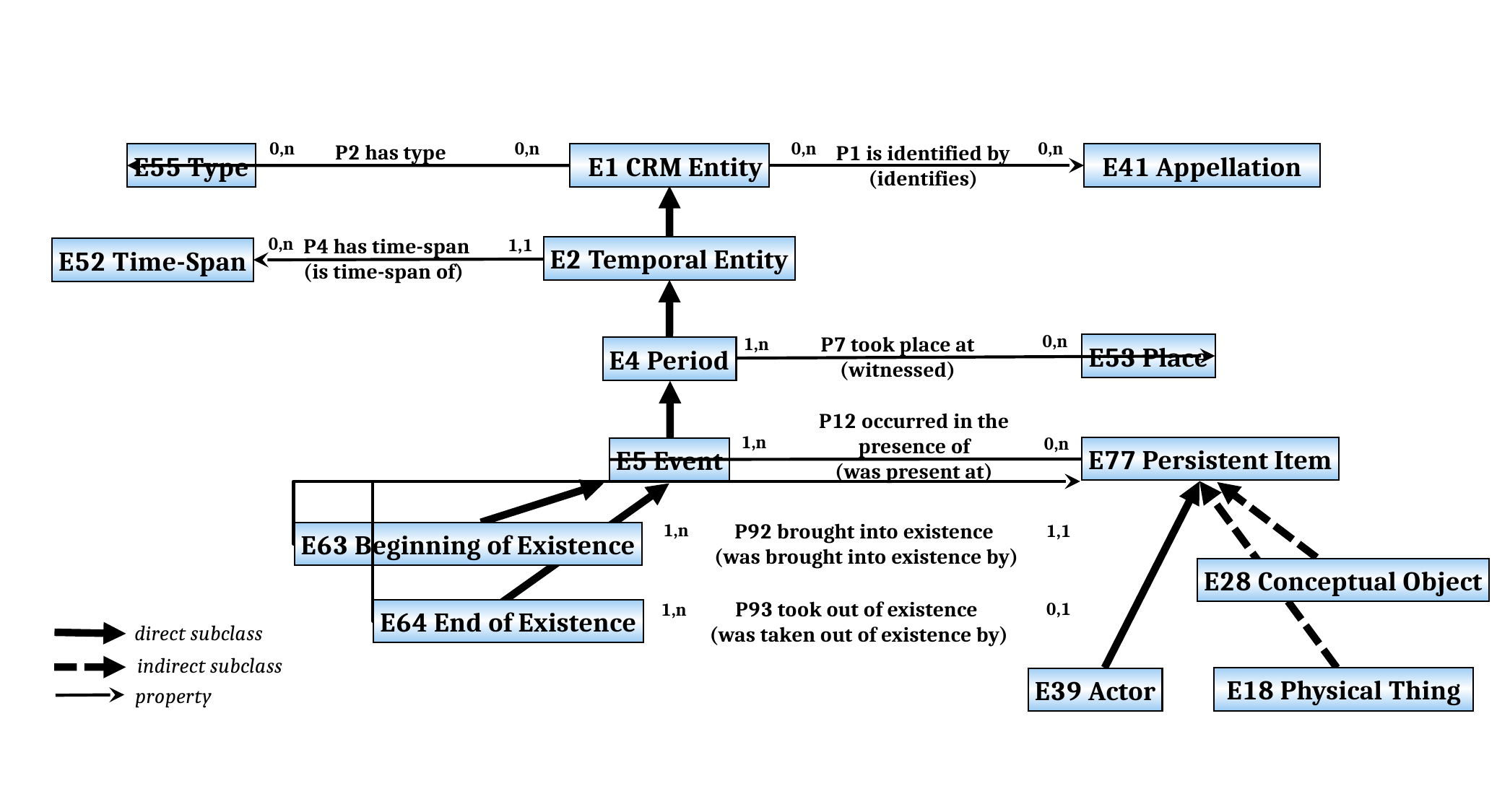

0,n
0,n
0,n
0,n
P2 has type
P1 is identified by
(identifies)
  E1 CRM Entity
  E41 Appellation
E55 Type

0,n
P4 has time-span
(is time-span of)
1,1
E2 Temporal Entity
E52 Time-Span

0,n
P7 took place at
(witnessed)
1,n
E53 Place
E4 Period

P12 occurred in the presence of
(was present at)
1,n
0,n
E77 Persistent Item
E5 Event

P92 brought into existence
(was brought into existence by)
1,n
1,1
E63 Beginning of Existence
E28 Conceptual Object
P93 took out of existence
(was taken out of existence by)
0,1
1,n
E64 End of Existence
direct subclass

indirect subclass

 E18 Physical Thing
E39 Actor
property